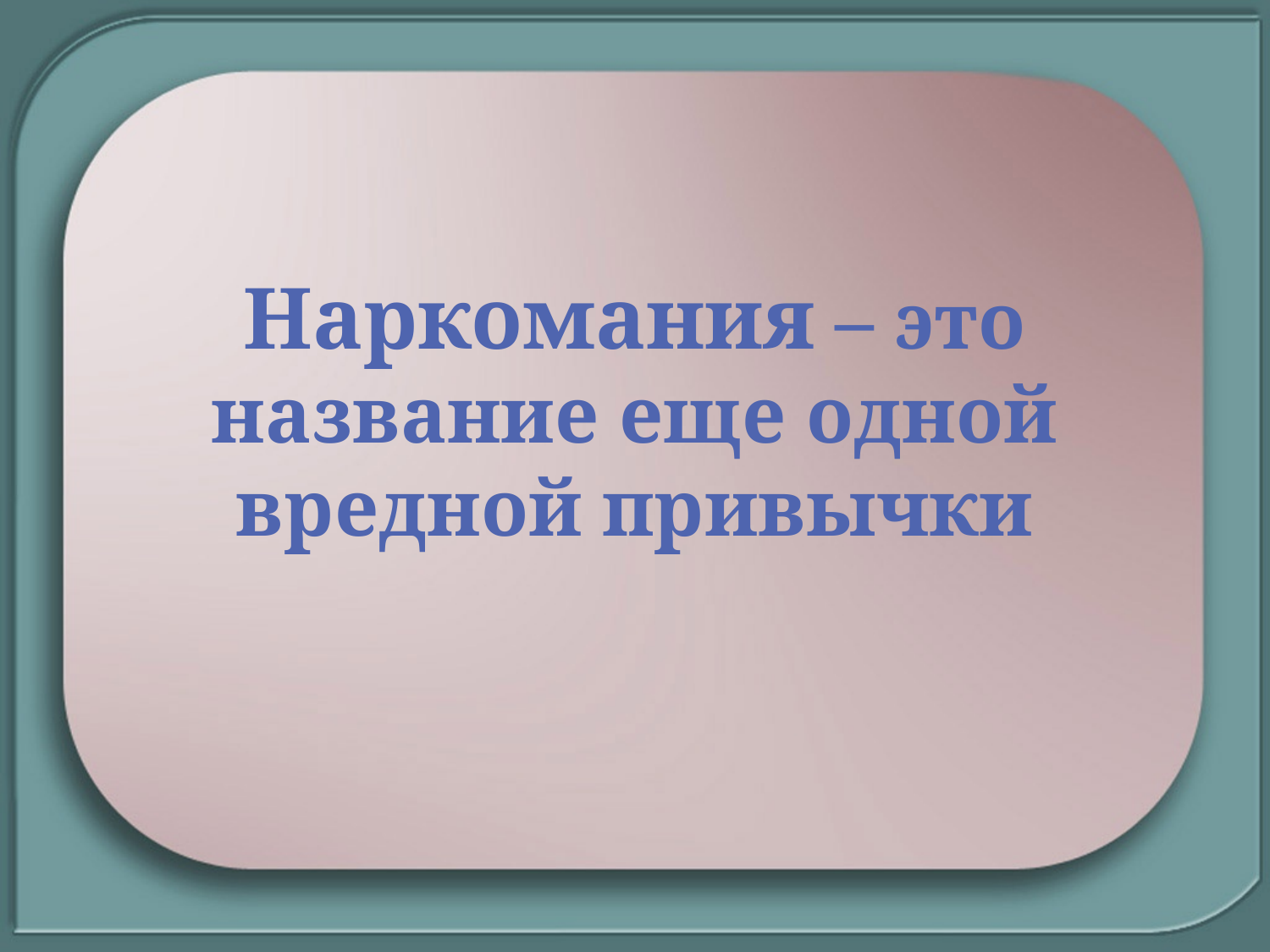

Наркомания – это название еще одной вредной привычки